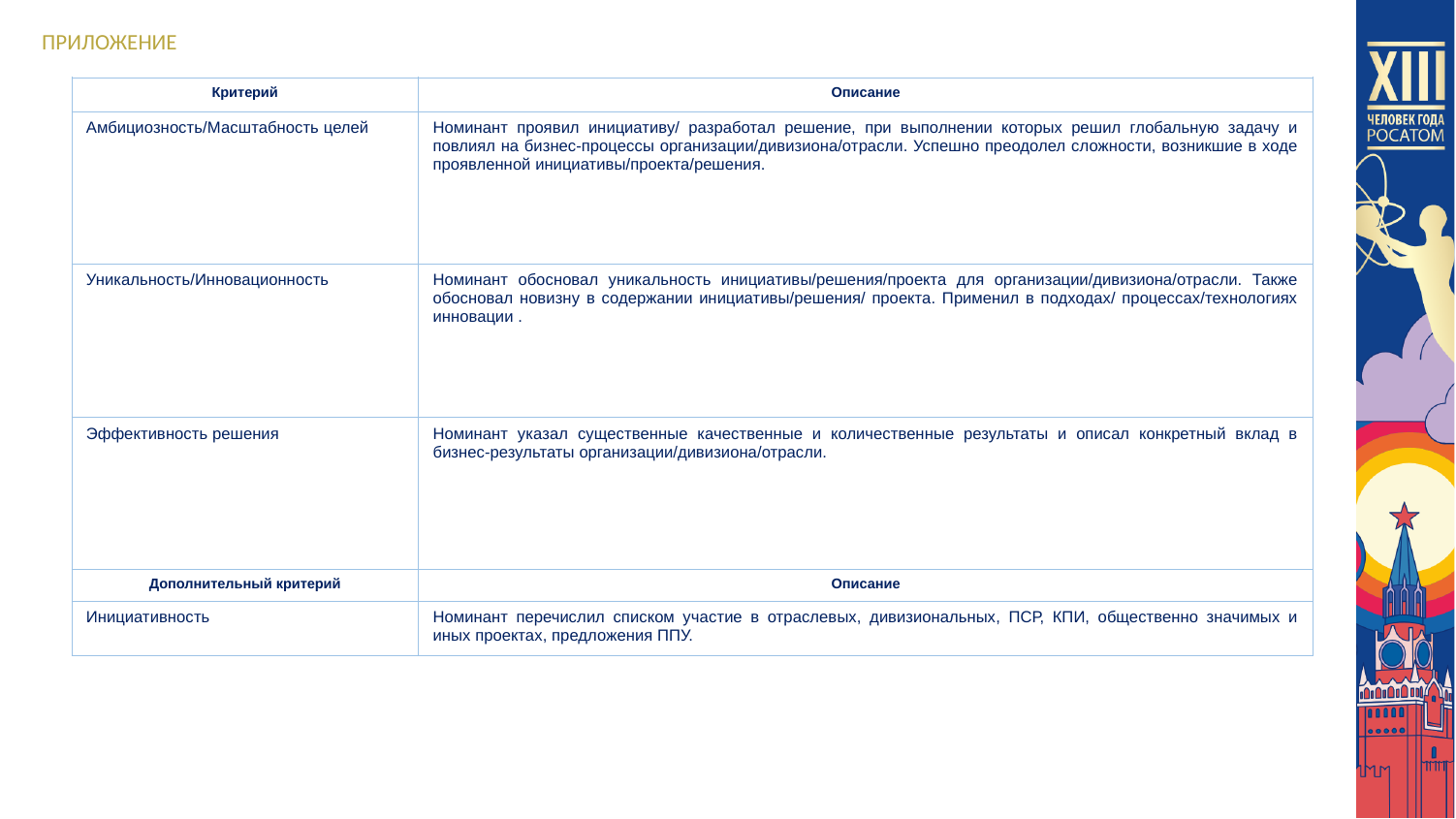

ПРИЛОЖЕНИЕ
| Критерий | Описание |
| --- | --- |
| Амбициозность/Масштабность целей | Номинант проявил инициативу/ разработал решение, при выполнении которых решил глобальную задачу и повлиял на бизнес-процессы организации/дивизиона/отрасли. Успешно преодолел сложности, возникшие в ходе проявленной инициативы/проекта/решения. |
| Уникальность/Инновационность | Номинант обосновал уникальность инициативы/решения/проекта для организации/дивизиона/отрасли. Также обосновал новизну в содержании инициативы/решения/ проекта. Применил в подходах/ процессах/технологиях инновации . |
| Эффективность решения | Номинант указал существенные качественные и количественные результаты и описал конкретный вклад в бизнес-результаты организации/дивизиона/отрасли. |
| Дополнительный критерий | Описание |
| Инициативность | Номинант перечислил списком участие в отраслевых, дивизиональных, ПСР, КПИ, общественно значимых и иных проектах, предложения ППУ. |